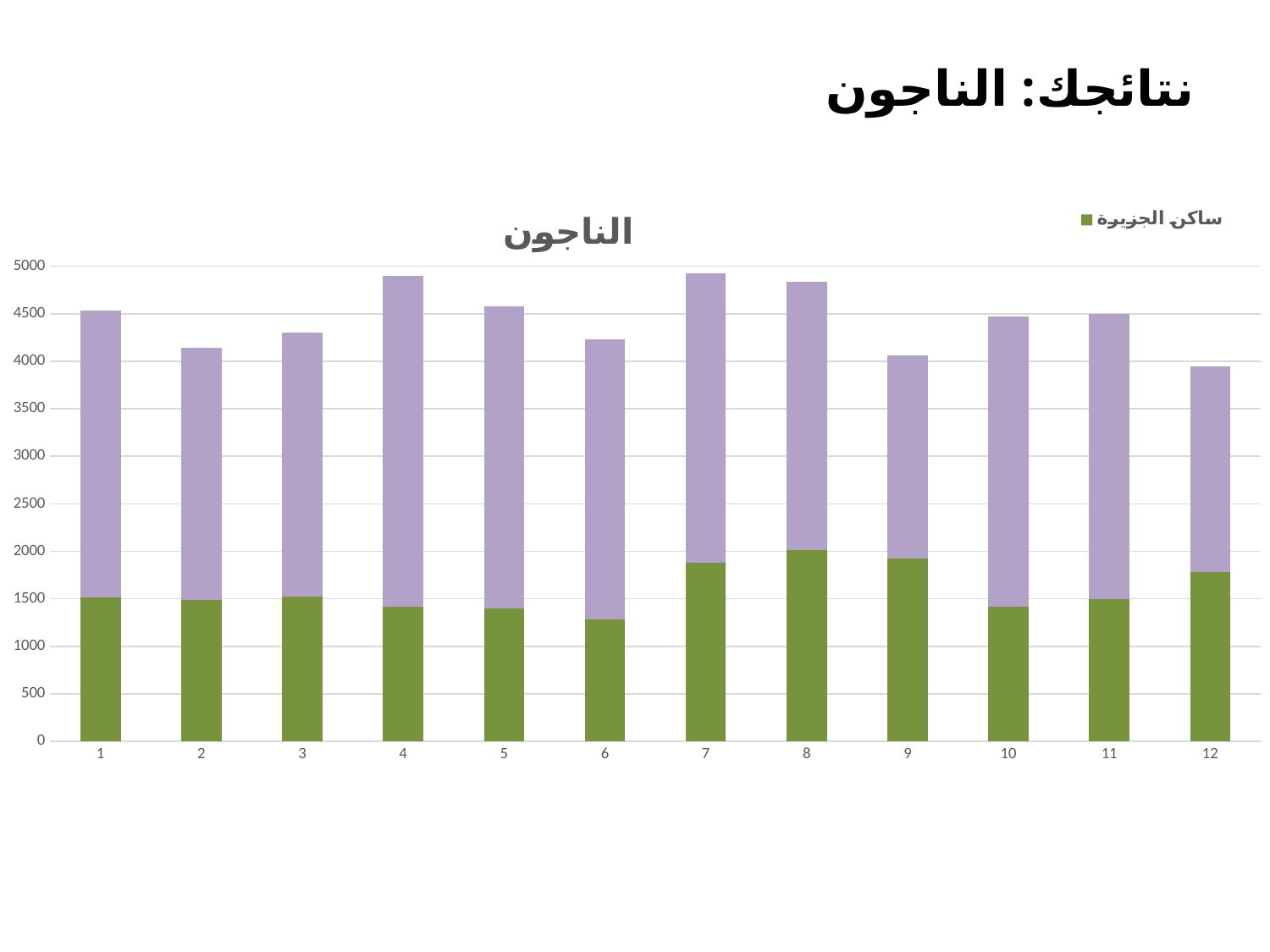

# نتائجك: الناجون

### Chart: الناجون

| Category | ساكن الجزيرة | الطالب |
|---|---|---|